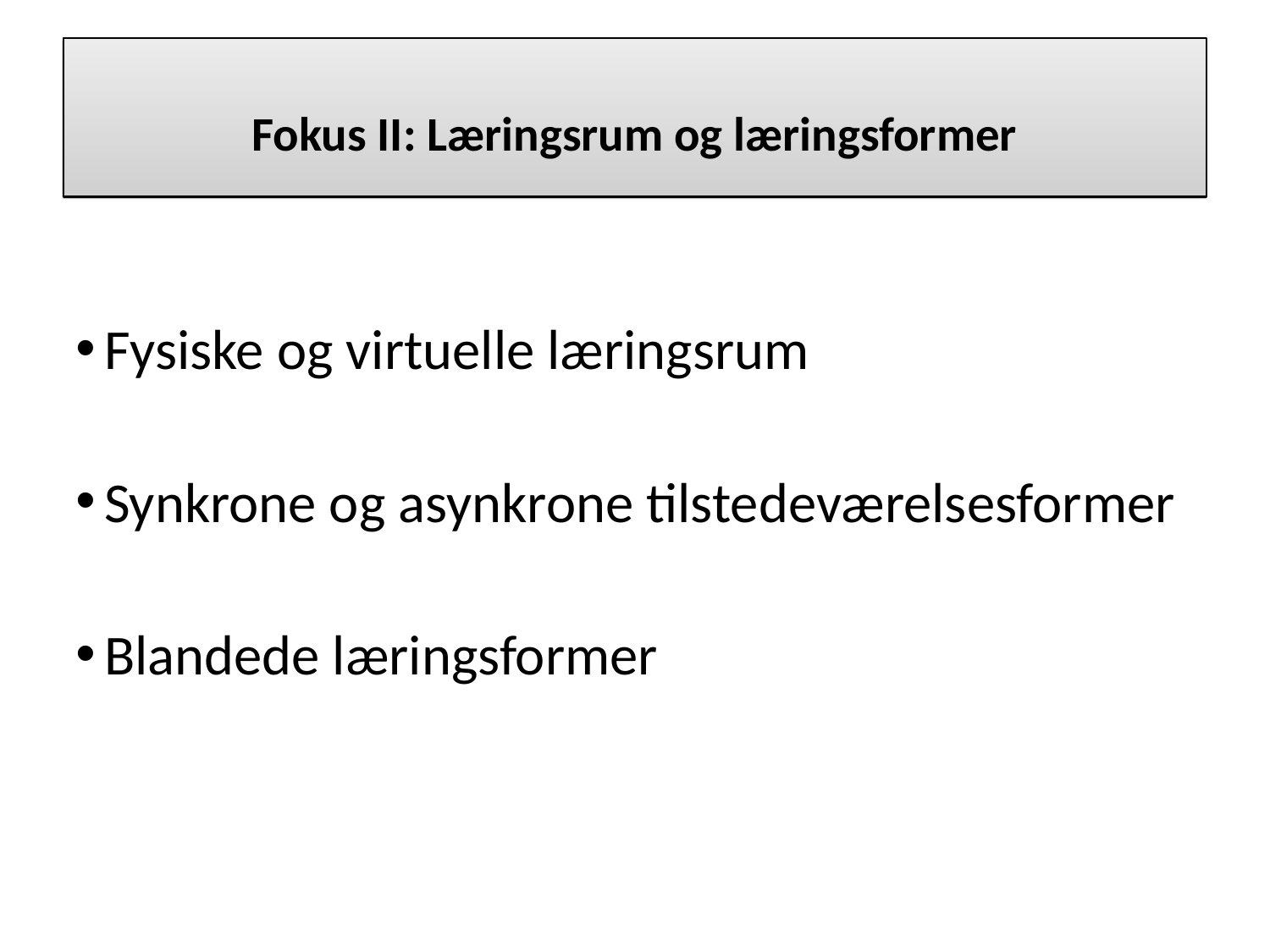

# Fokus II: Læringsrum og læringsformer
Fysiske og virtuelle læringsrum

Synkrone og asynkrone tilstedeværelsesformer

Blandede læringsformer